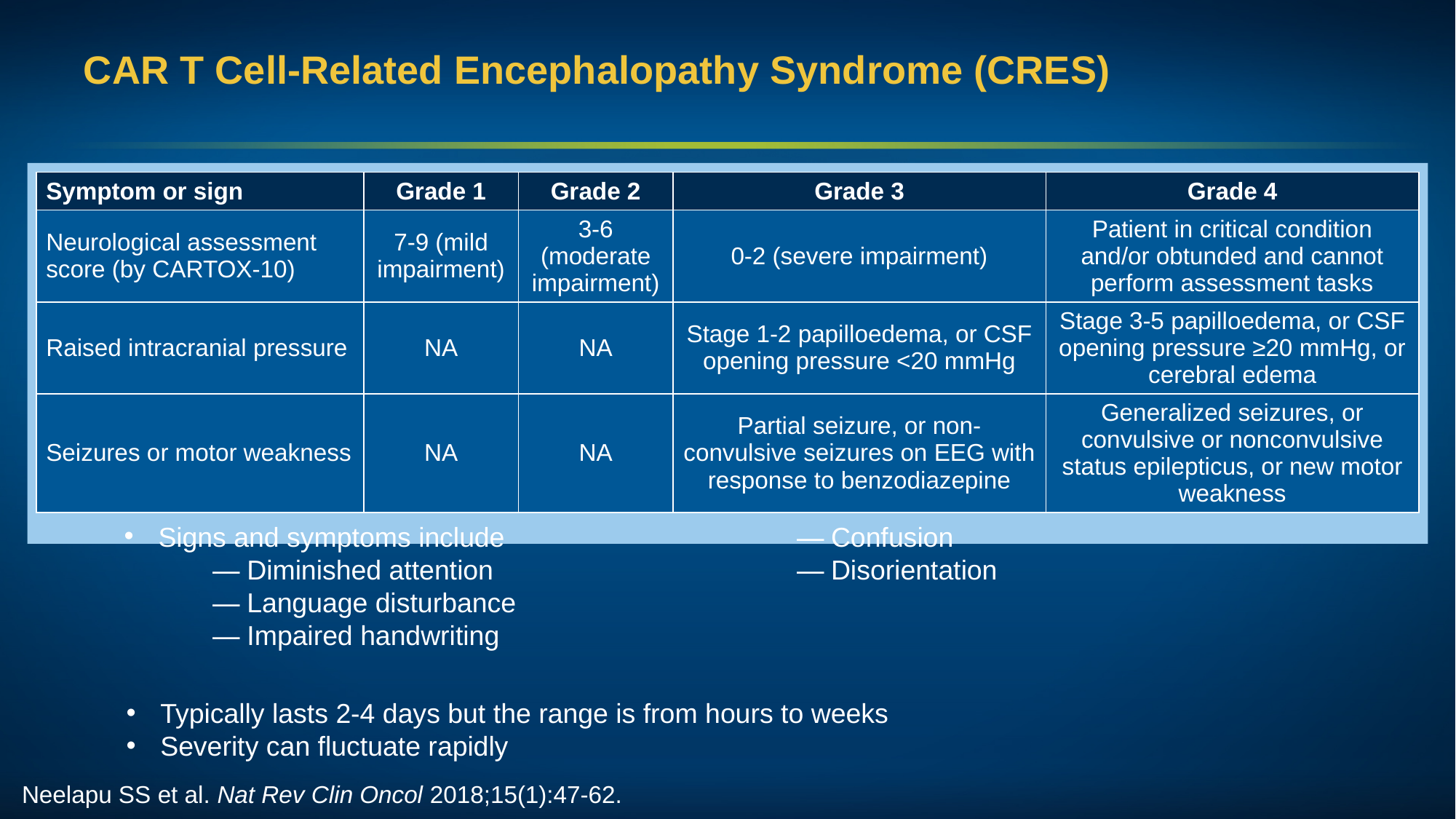

# CAR T Cell-Related Encephalopathy Syndrome (CRES)

| Symptom or sign | Grade 1 | Grade 2 | Grade 3 | Grade 4 |
| --- | --- | --- | --- | --- |
| Neurological assessment score (by CARTOX-10) | 7-9 (mild impairment) | 3-6 (moderate impairment) | 0-2 (severe impairment) | Patient in critical condition and/or obtunded and cannot perform assessment tasks |
| Raised intracranial pressure | NA | NA | Stage 1-2 papilloedema, or CSF opening pressure <20 mmHg | Stage 3-5 papilloedema, or CSF opening pressure ≥20 mmHg, or cerebral edema |
| Seizures or motor weakness | NA | NA | Partial seizure, or non-convulsive seizures on EEG with response to benzodiazepine | Generalized seizures, or convulsive or nonconvulsive status epilepticus, or new motor weakness |
Signs and symptoms include
Diminished attention
Language disturbance
Impaired handwriting

Confusion
Disorientation
Typically lasts 2-4 days but the range is from hours to weeks
Severity can fluctuate rapidly
Neelapu SS et al. Nat Rev Clin Oncol 2018;15(1):47-62.